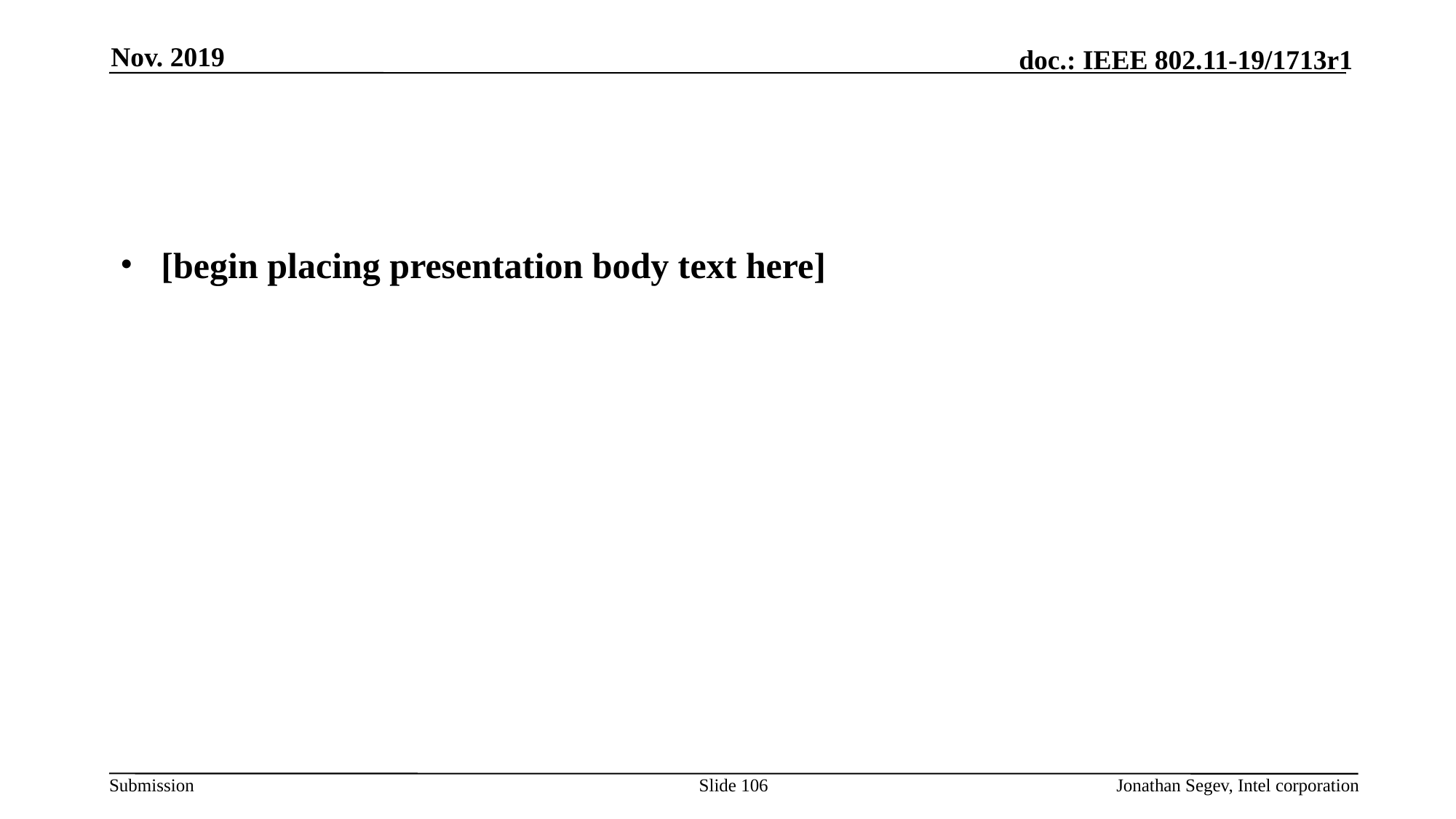

Nov. 2019
#
[begin placing presentation body text here]
Slide 106
Jonathan Segev, Intel corporation